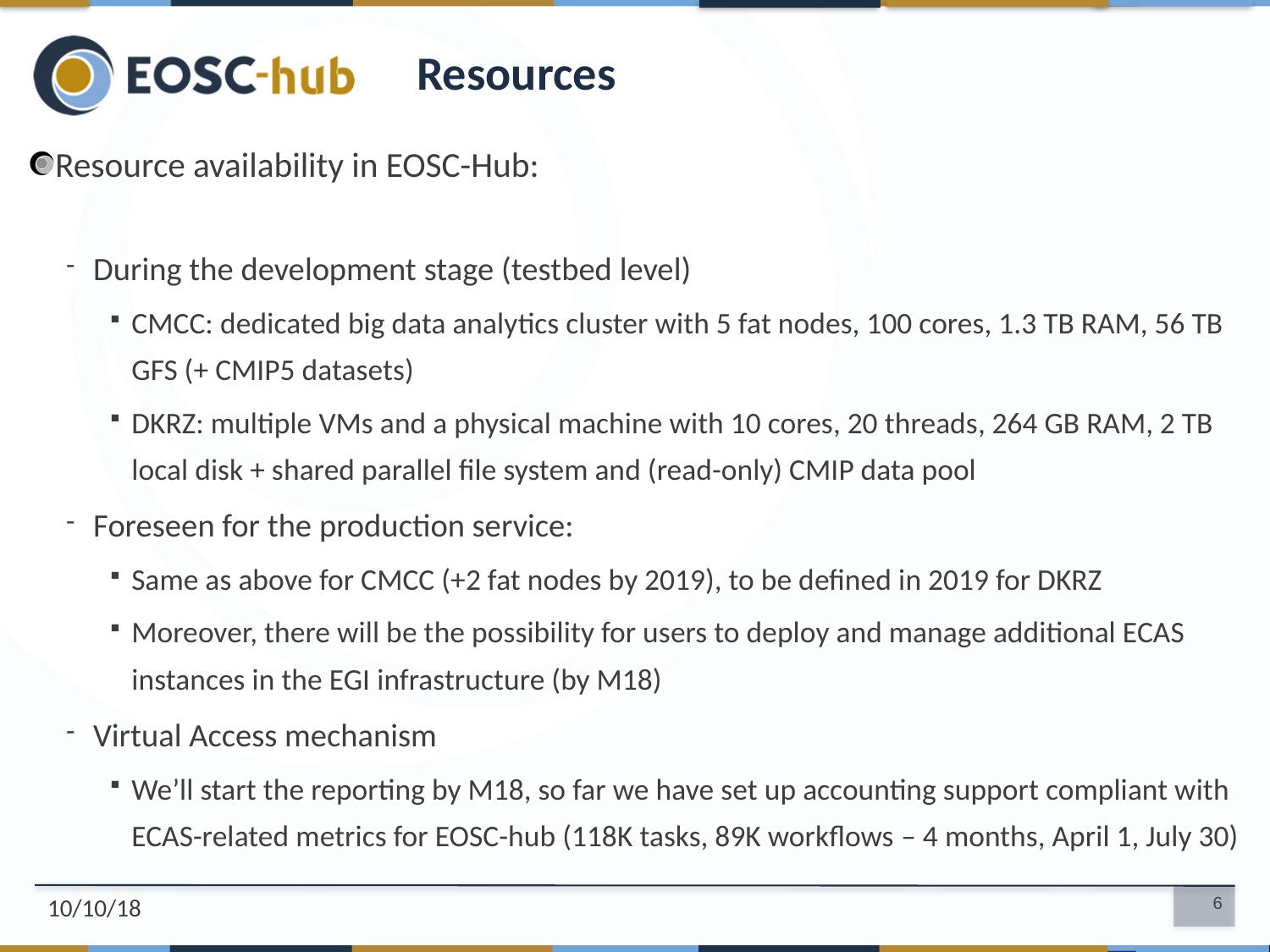

# Resources
Resource availability in EOSC-Hub:

During the development stage (testbed level)
CMCC: dedicated big data analytics cluster with 5 fat nodes, 100 cores, 1.3 TB RAM, 56 TB GFS (+ CMIP5 datasets)
DKRZ: multiple VMs and a physical machine with 10 cores, 20 threads, 264 GB RAM, 2 TB local disk + shared parallel file system and (read-only) CMIP data pool
Foreseen for the production service:
Same as above for CMCC (+2 fat nodes by 2019), to be defined in 2019 for DKRZ
Moreover, there will be the possibility for users to deploy and manage additional ECAS instances in the EGI infrastructure (by M18)
Virtual Access mechanism
We’ll start the reporting by M18, so far we have set up accounting support compliant with ECAS-related metrics for EOSC-hub (118K tasks, 89K workflows – 4 months, April 1, July 30)

10/10/18
6